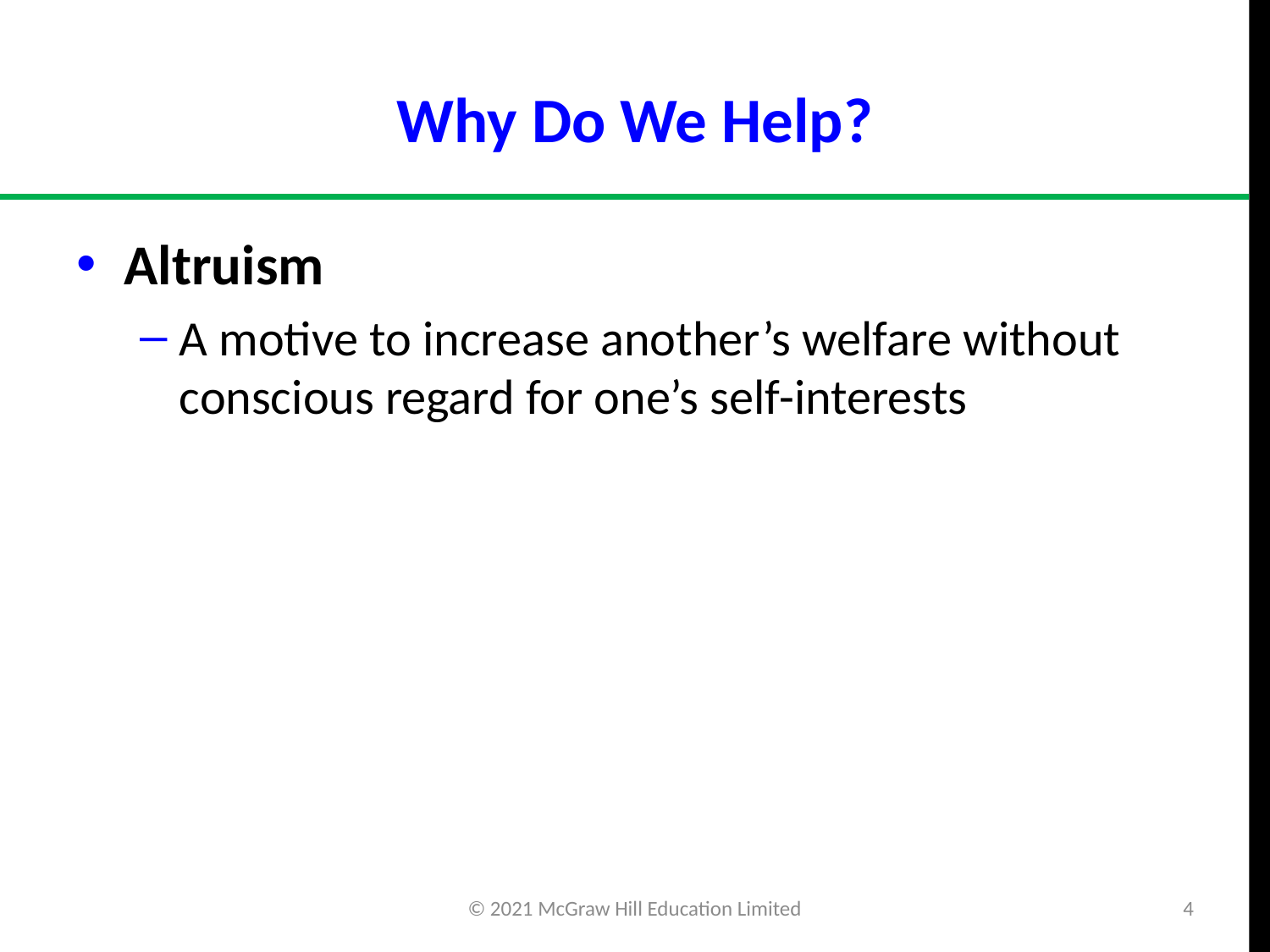

# Why Do We Help?
Altruism
A motive to increase another’s welfare without conscious regard for one’s self-interests

© 2021 McGraw Hill Education Limited
4